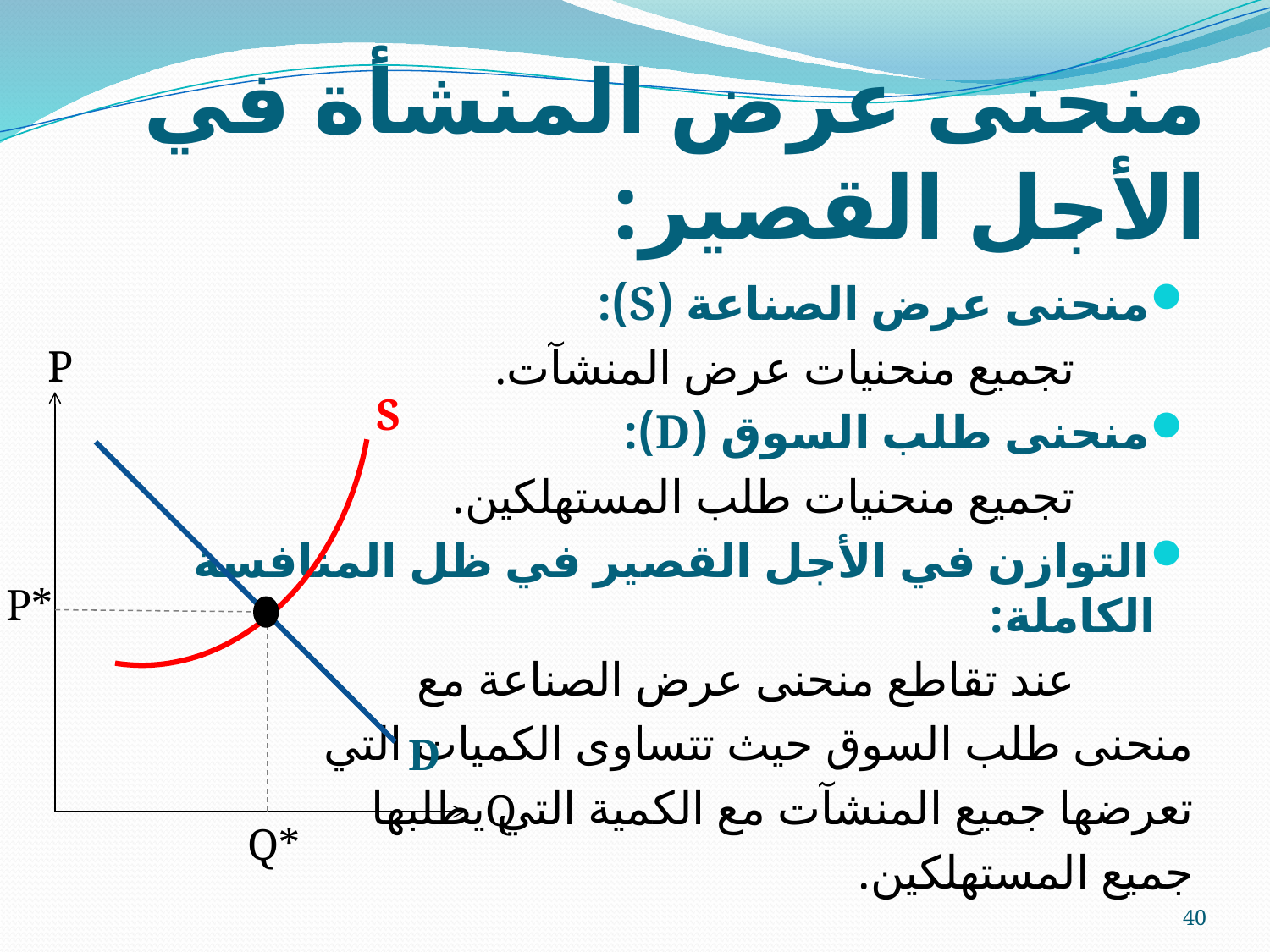

# منحنى عرض المنشأة في الأجل القصير:

منحنى عرض الصناعة (S):
          تجميع منحنيات عرض المنشآت.
منحنى طلب السوق (D):
          تجميع منحنيات طلب المستهلكين.
التوازن في الأجل القصير في ظل المنافسة الكاملة:
          عند تقاطع منحنى عرض الصناعة مع
منحنى طلب السوق حيث تتساوى الكميات التي
تعرضها جميع المنشآت مع الكمية التي يطلبها
جميع المستهلكين.
P
S
P*

D
Q
Q*
40